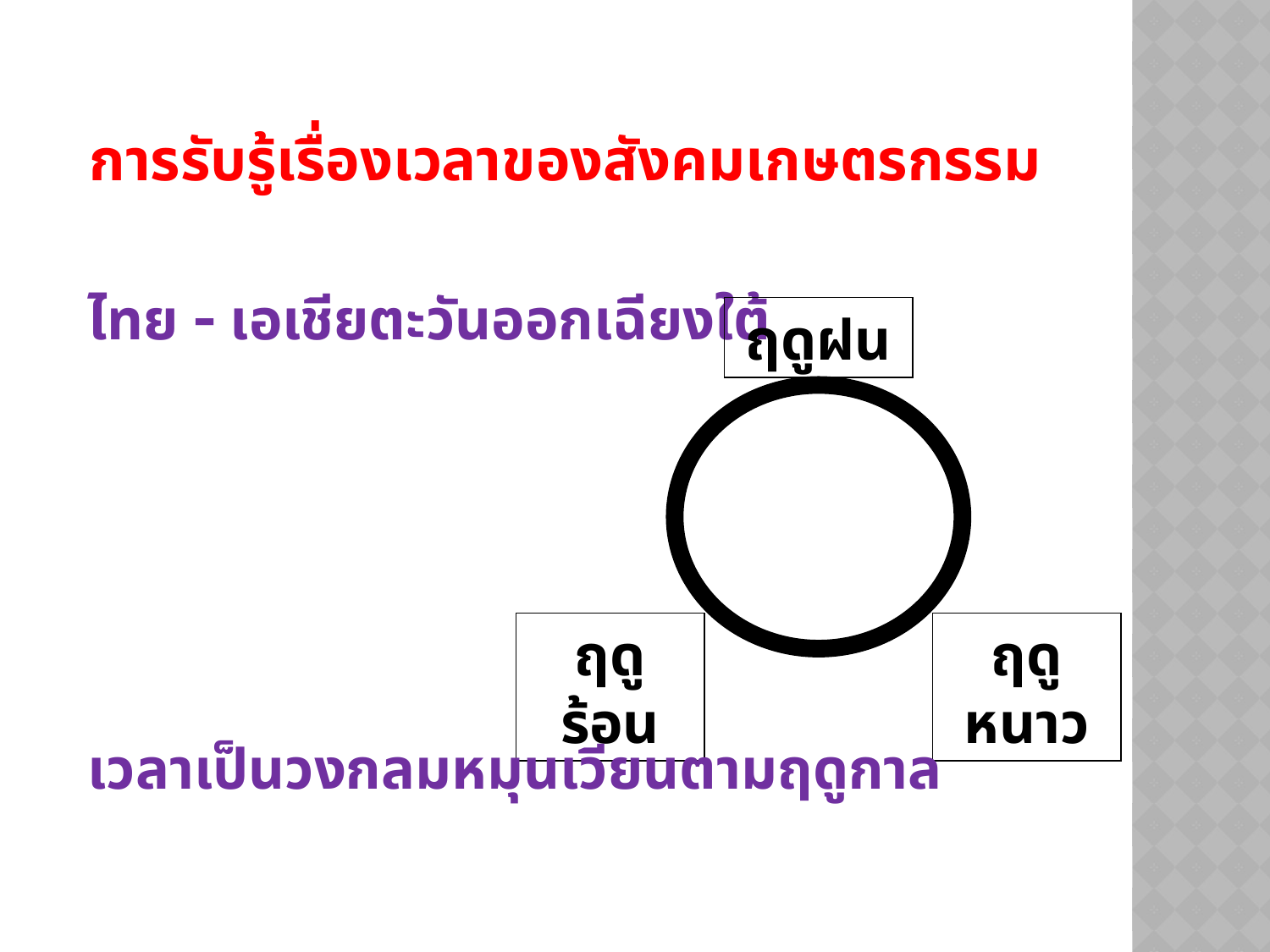

การรับรู้เรื่องเวลาของสังคมเกษตรกรรม
ไทย - เอเชียตะวันออกเฉียงใต้
ฤดูฝน

ฤดูร้อน
ฤดูหนาว
เวลาเป็นวงกลมหมุนเวียนตามฤดูกาล